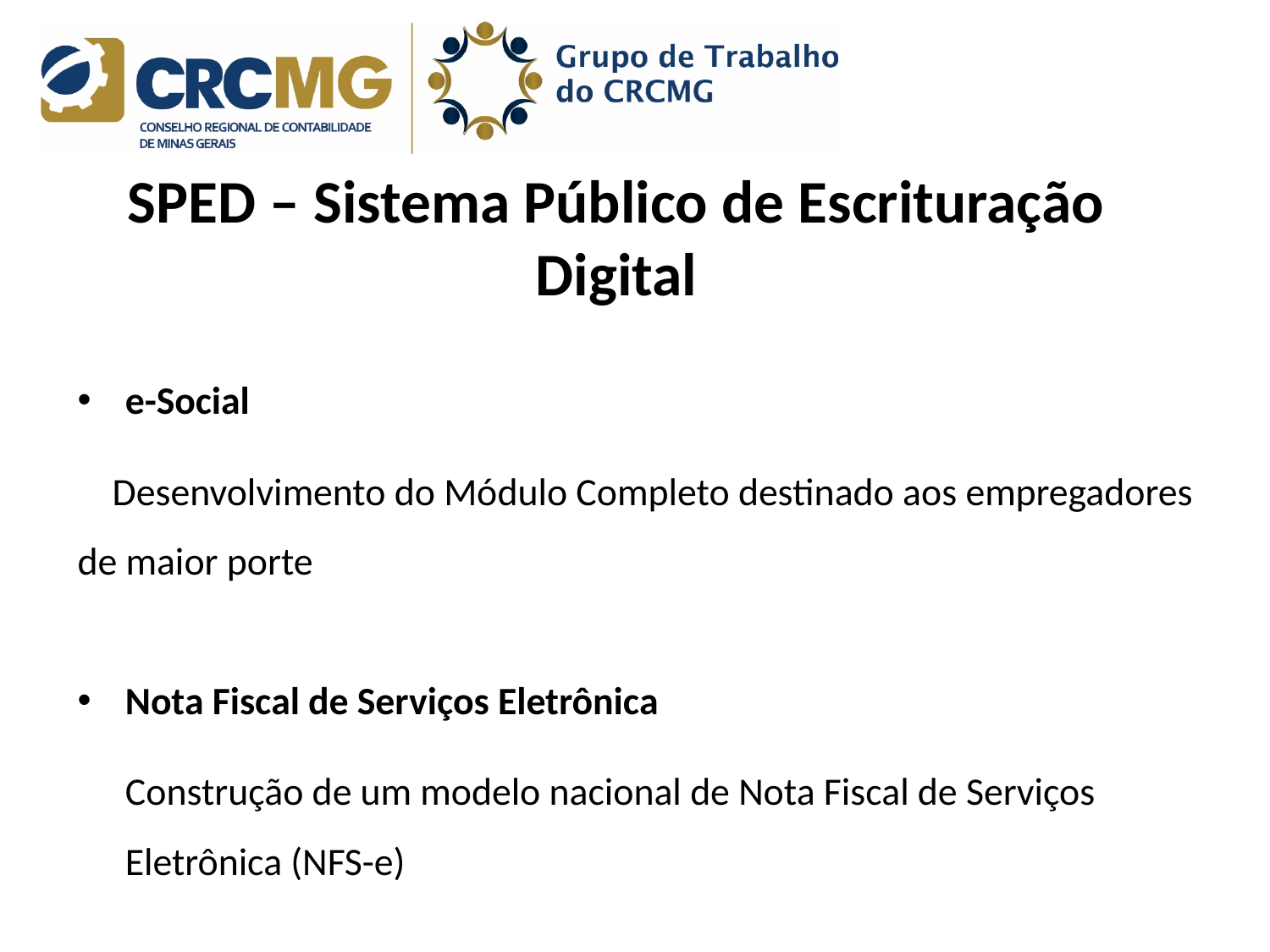

# SPED – Sistema Público de Escrituração Digital
e-Social
    Desenvolvimento do Módulo Completo destinado aos empregadores de maior porte

Nota Fiscal de Serviços Eletrônica
	Construção de um modelo nacional de Nota Fiscal de Serviços Eletrônica (NFS-e)